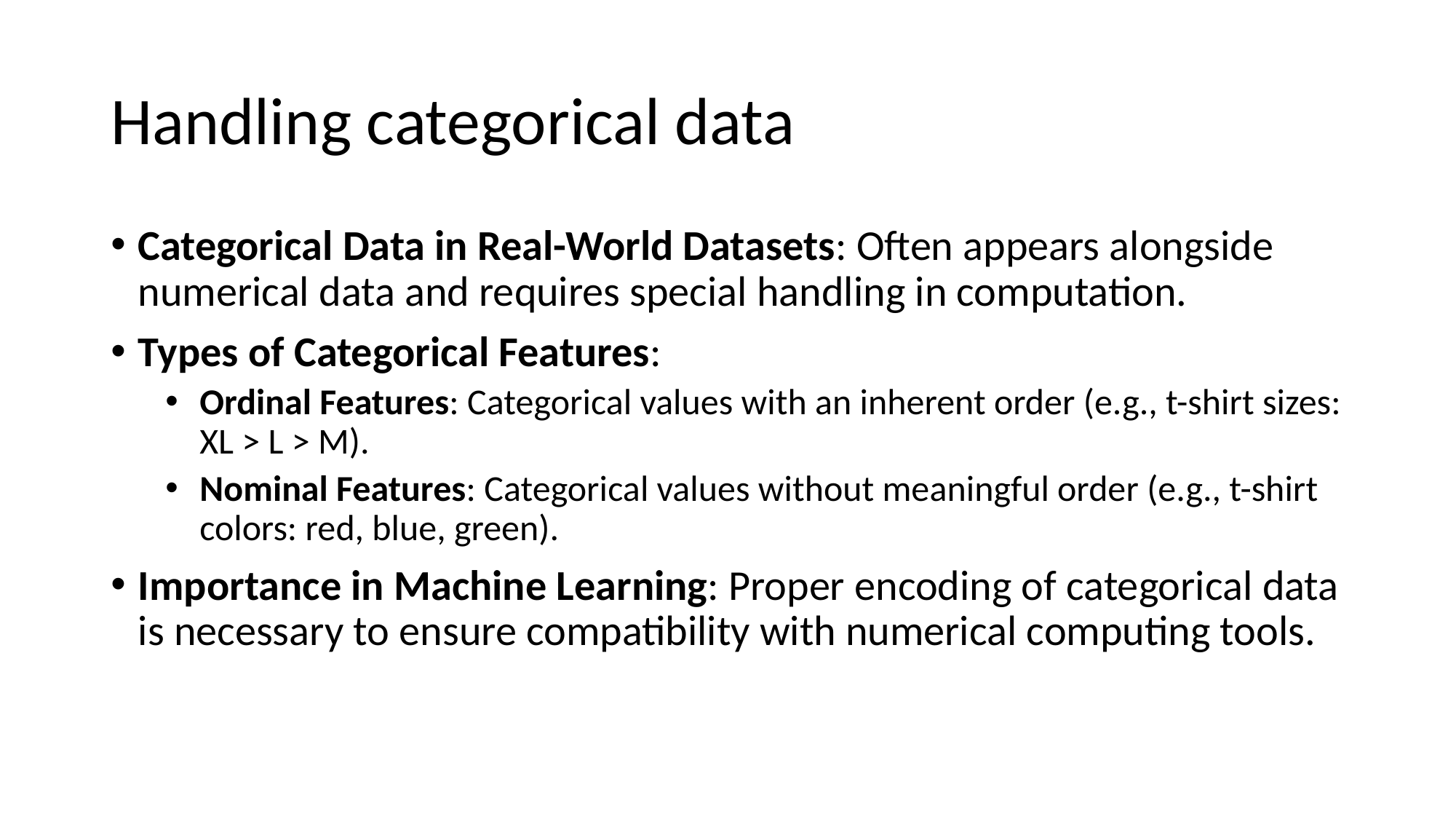

# Handling categorical data
Categorical Data in Real-World Datasets: Often appears alongside numerical data and requires special handling in computation.
Types of Categorical Features:
Ordinal Features: Categorical values with an inherent order (e.g., t-shirt sizes: XL > L > M).
Nominal Features: Categorical values without meaningful order (e.g., t-shirt colors: red, blue, green).
Importance in Machine Learning: Proper encoding of categorical data is necessary to ensure compatibility with numerical computing tools.